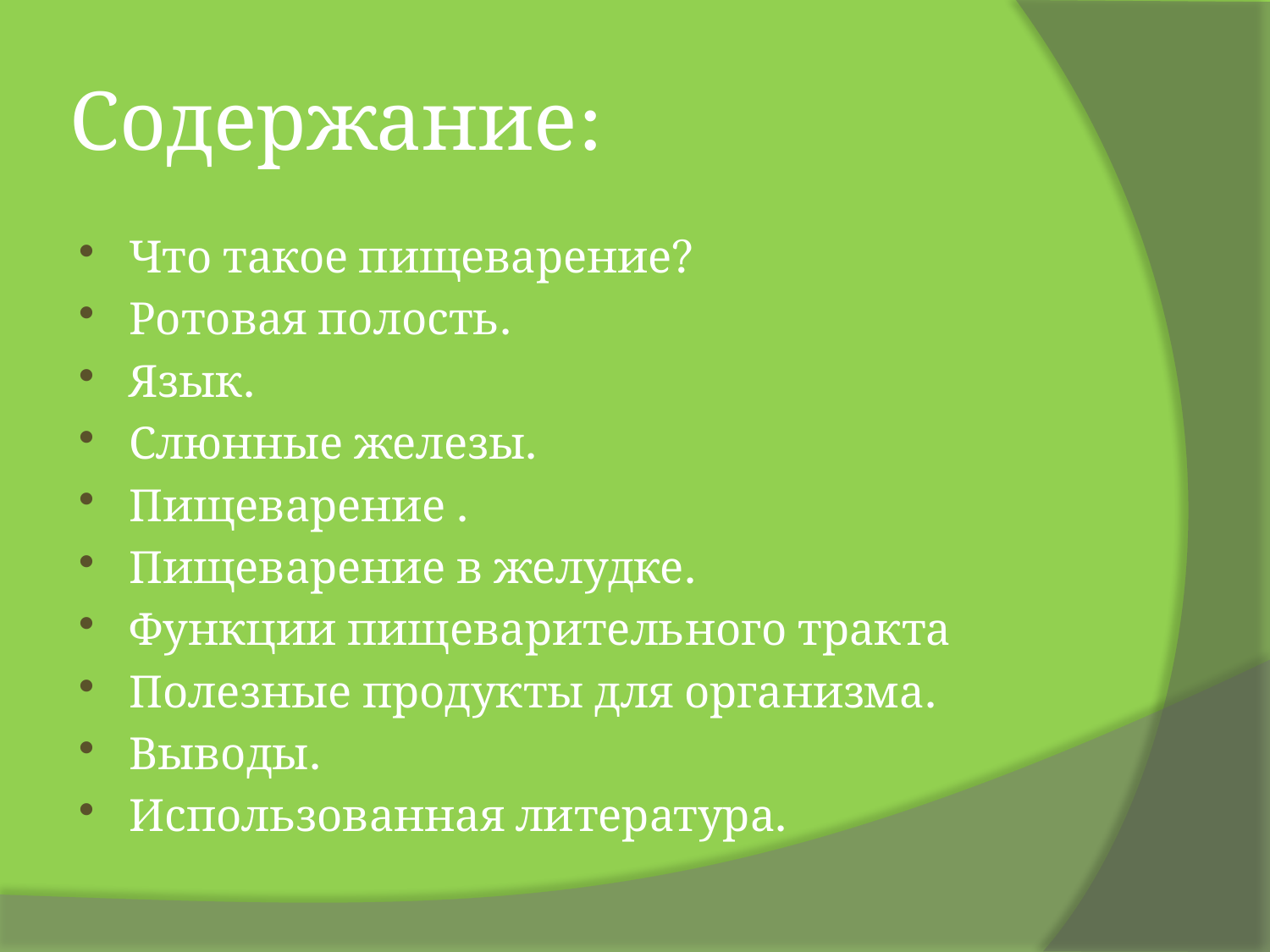

# Содержание:
Что такое пищеварение?
Ротовая полость.
Язык.
Слюнные железы.
Пищеварение .
Пищеварение в желудке.
Функции пищеварительного тракта
Полезные продукты для организма.
Выводы.
Использованная литература.